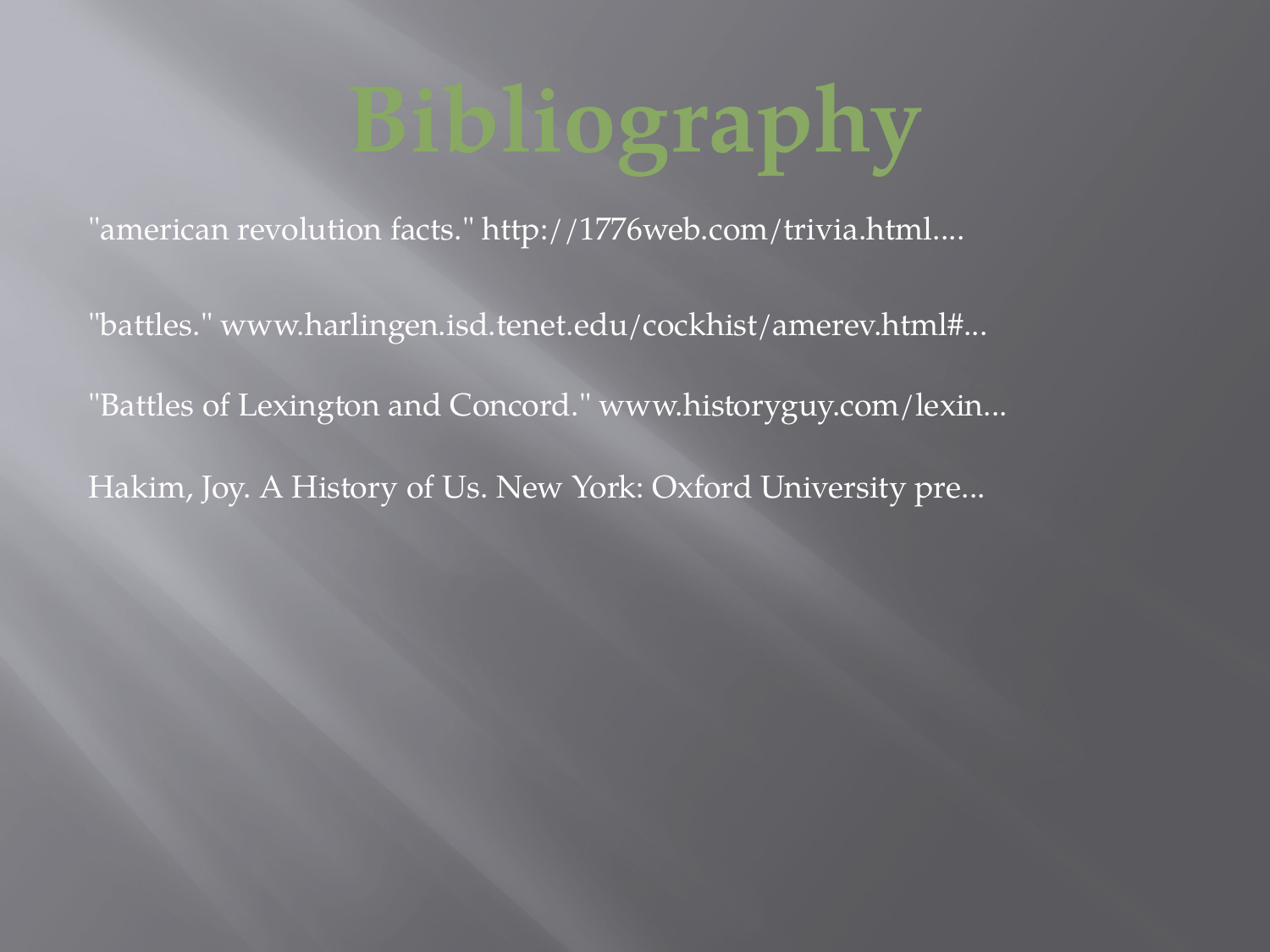

Bibliography
"american revolution facts." http://1776web.com/trivia.html....
"battles." www.harlingen.isd.tenet.edu/cockhist/amerev.html#...
"Battles of Lexington and Concord." www.historyguy.com/lexin...
Hakim, Joy. A History of Us. New York: Oxford University pre...